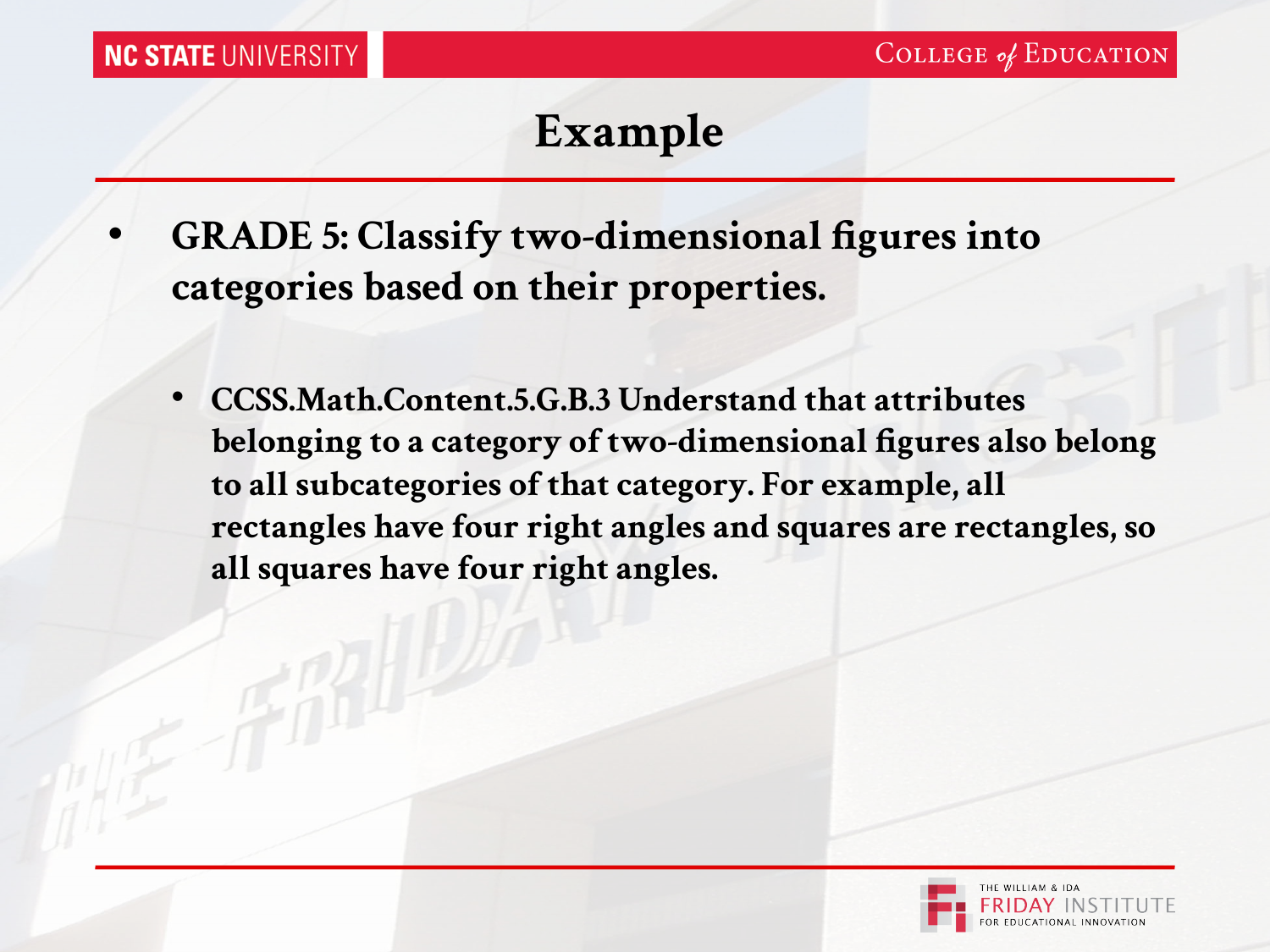

# Example
GRADE 5: Classify two-dimensional figures into categories based on their properties.

CCSS.Math.Content.5.G.B.3 Understand that attributes belonging to a category of two-dimensional figures also belong to all subcategories of that category. For example, all rectangles have four right angles and squares are rectangles, so all squares have four right angles.